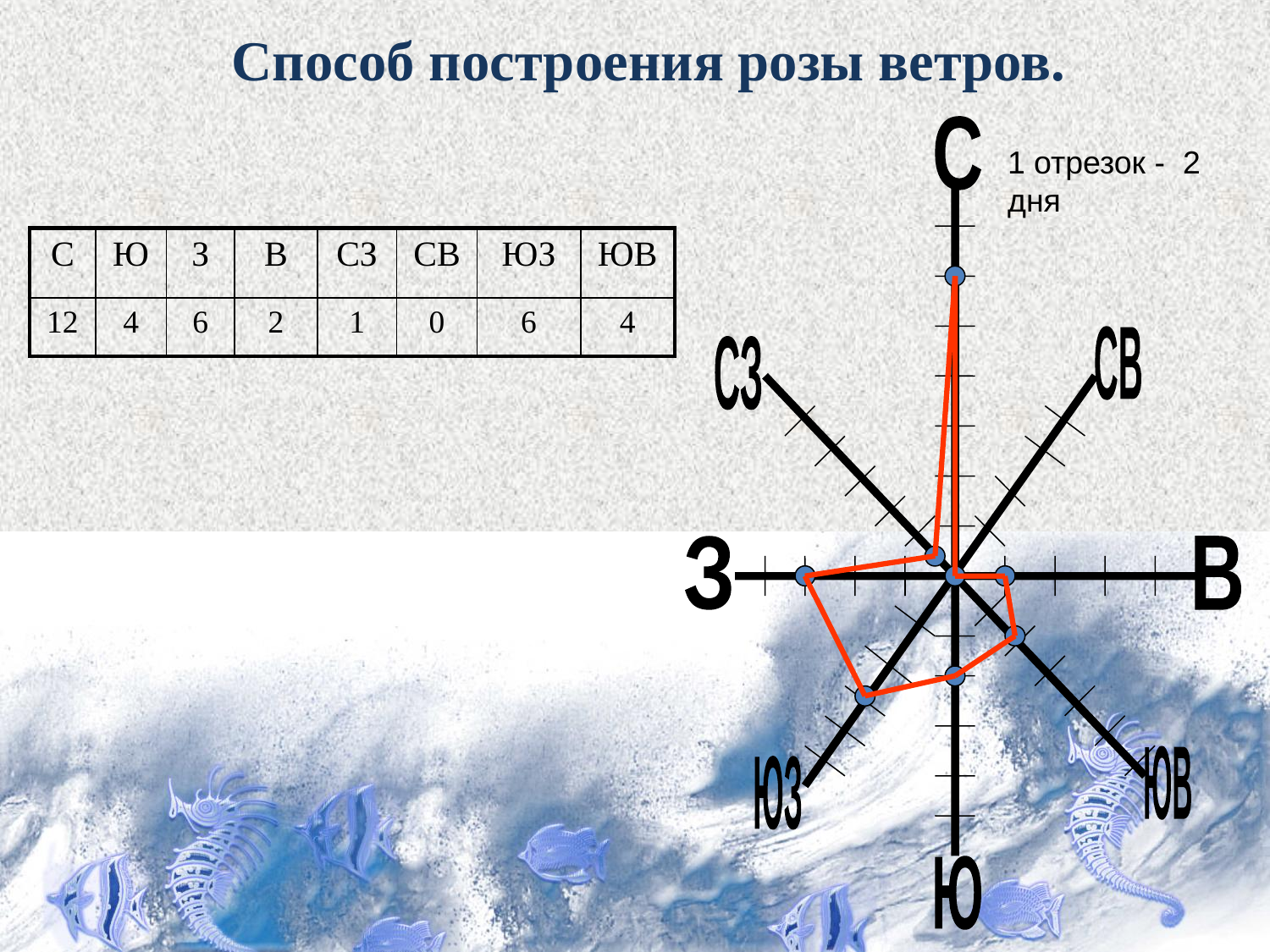

# Способ построения розы ветров.
С
1 отрезок -  2 дня

| С | Ю | З | В | СЗ | СВ | ЮЗ | ЮВ |
| --- | --- | --- | --- | --- | --- | --- | --- |
| 12 | 4 | 6 | 2 | 1 | 0 | 6 | 4 |

СВ
СЗ

З
В

ЮВ
ЮЗ

Ю